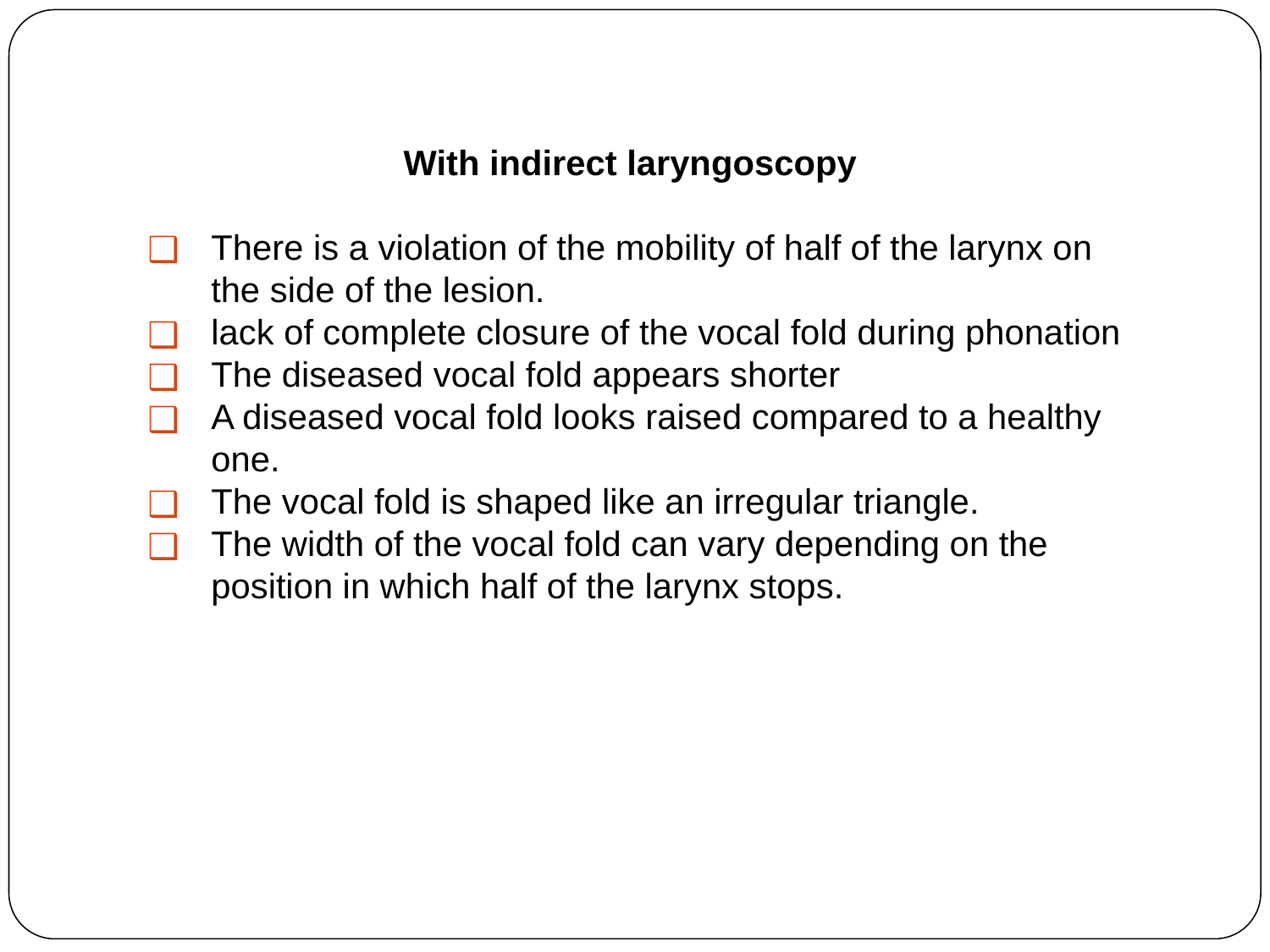

With indirect laryngoscopy

There is a violation of the mobility of half of the larynx on the side of the lesion.
lack of complete closure of the vocal fold during phonation
The diseased vocal fold appears shorter
A diseased vocal fold looks raised compared to a healthy one.
The vocal fold is shaped like an irregular triangle.
The width of the vocal fold can vary depending on the position in which half of the larynx stops.